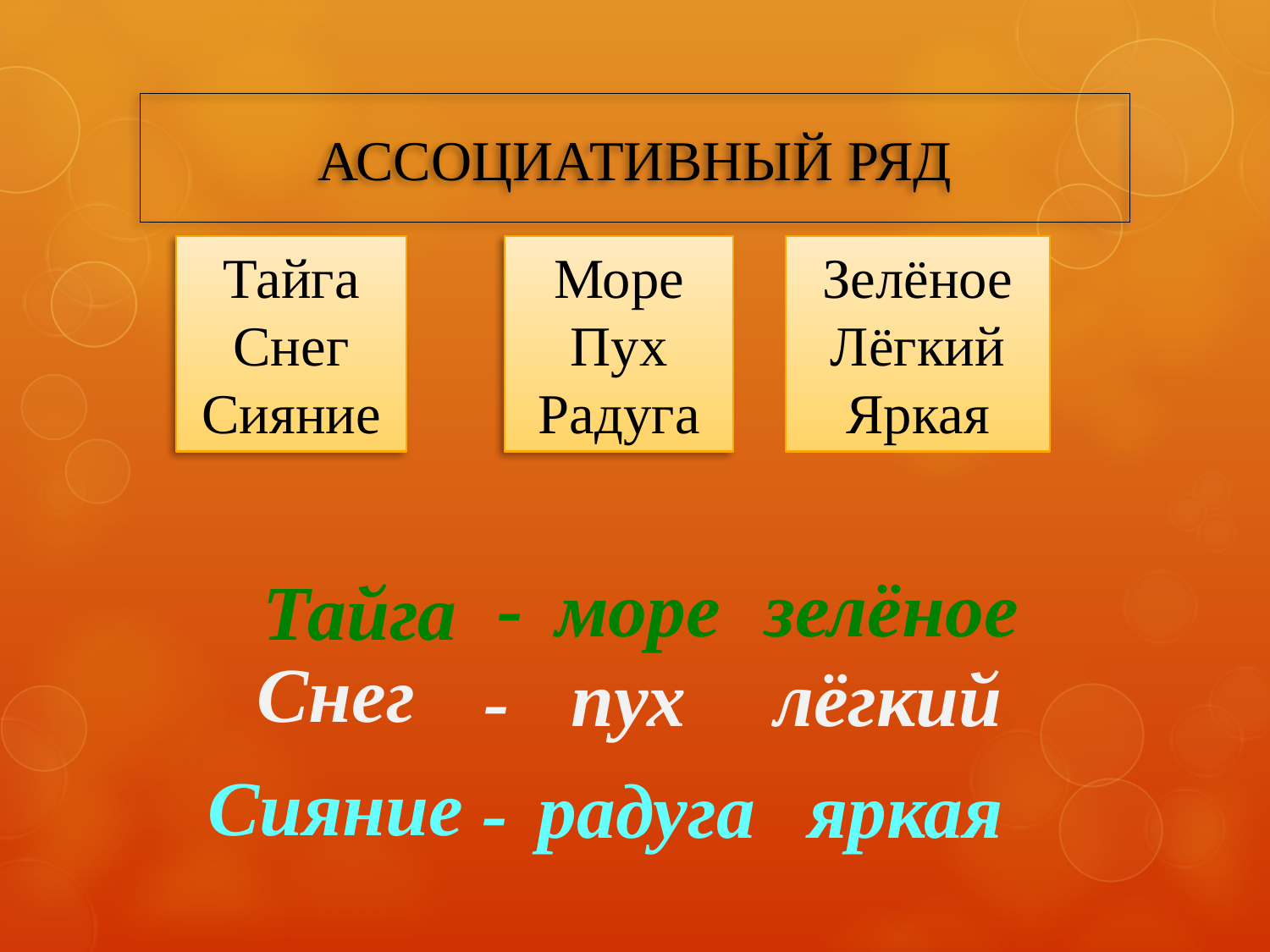

# АССОЦИАТИВНЫЙ РЯД
Тайга
Снег
Сияние
Море
Пух
Радуга
Зелёное
Лёгкий
Яркая
-
море
зелёное
Тайга
Снег
лёгкий
пух
-
Сияние
яркая
радуга
-